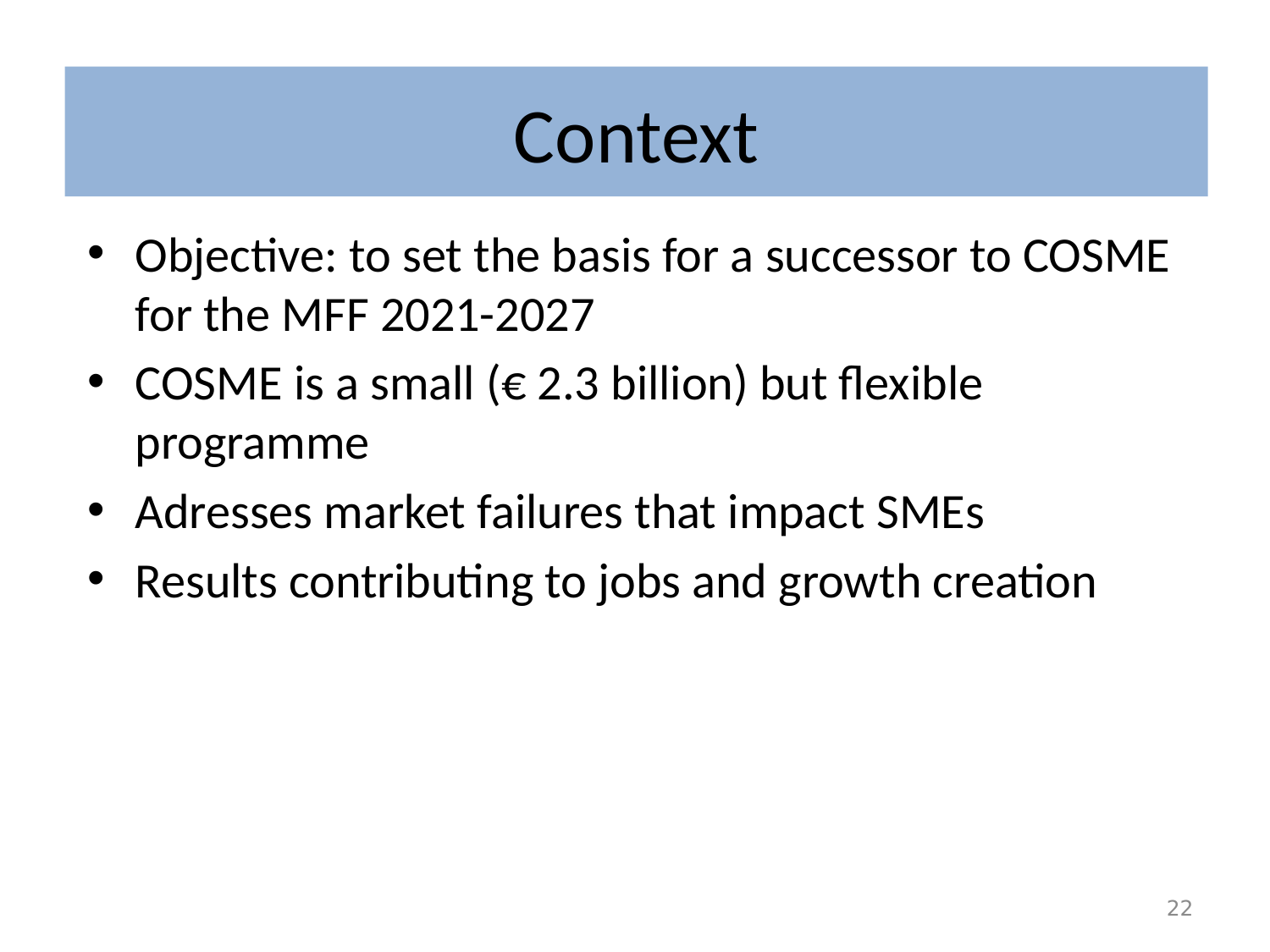

# Context
Objective: to set the basis for a successor to COSME for the MFF 2021-2027
COSME is a small (€ 2.3 billion) but flexible programme
Adresses market failures that impact SMEs
Results contributing to jobs and growth creation

22